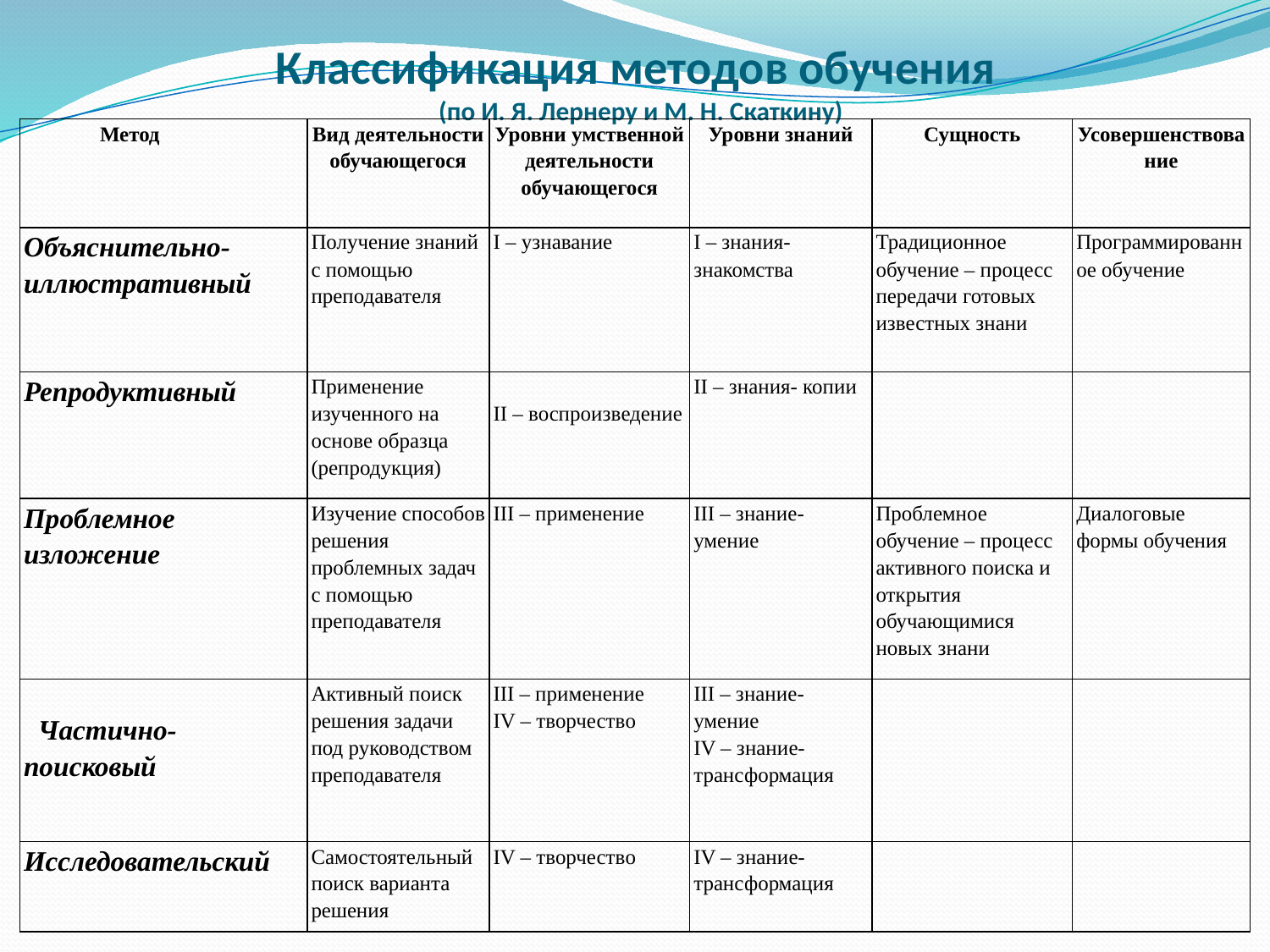

# Классификация методов обучения (по И. Я. Лернеру и М. Н. Скаткину)
| Метод | Вид деятельности обучающегося | Уровни умственной деятельности обучающегося | Уровни знаний | Сущность | Усовершенствование |
| --- | --- | --- | --- | --- | --- |
| Объяснительно-иллюстративный | Получение знаний с помощью преподавателя | I – узнавание | I – знания- знакомства | Традиционное обучение – процесс передачи готовых известных знани | Программированное обучение |
| Репродуктивный | Применение изученного на основе образца (репродукция) | II – воспроизведение | II – знания- копии |  |  |
| Проблемное изложение | Изучение способов решения проблемных задач с помощью преподавателя | III – применение | III – знание- умение | Проблемное обучение – процесс активного поиска и открытия обучающимися новых знани | Диалоговые формы обучения |
| Частично-поисковый | Активный поиск решения задачи под руководством преподавателя | III – применение IV – творчество | III – знание- умение IV – знание- трансформация |  |  |
| Исследовательский | Самостоятельный поиск варианта решения | IV – творчество | IV – знание- трансформация |  |  |